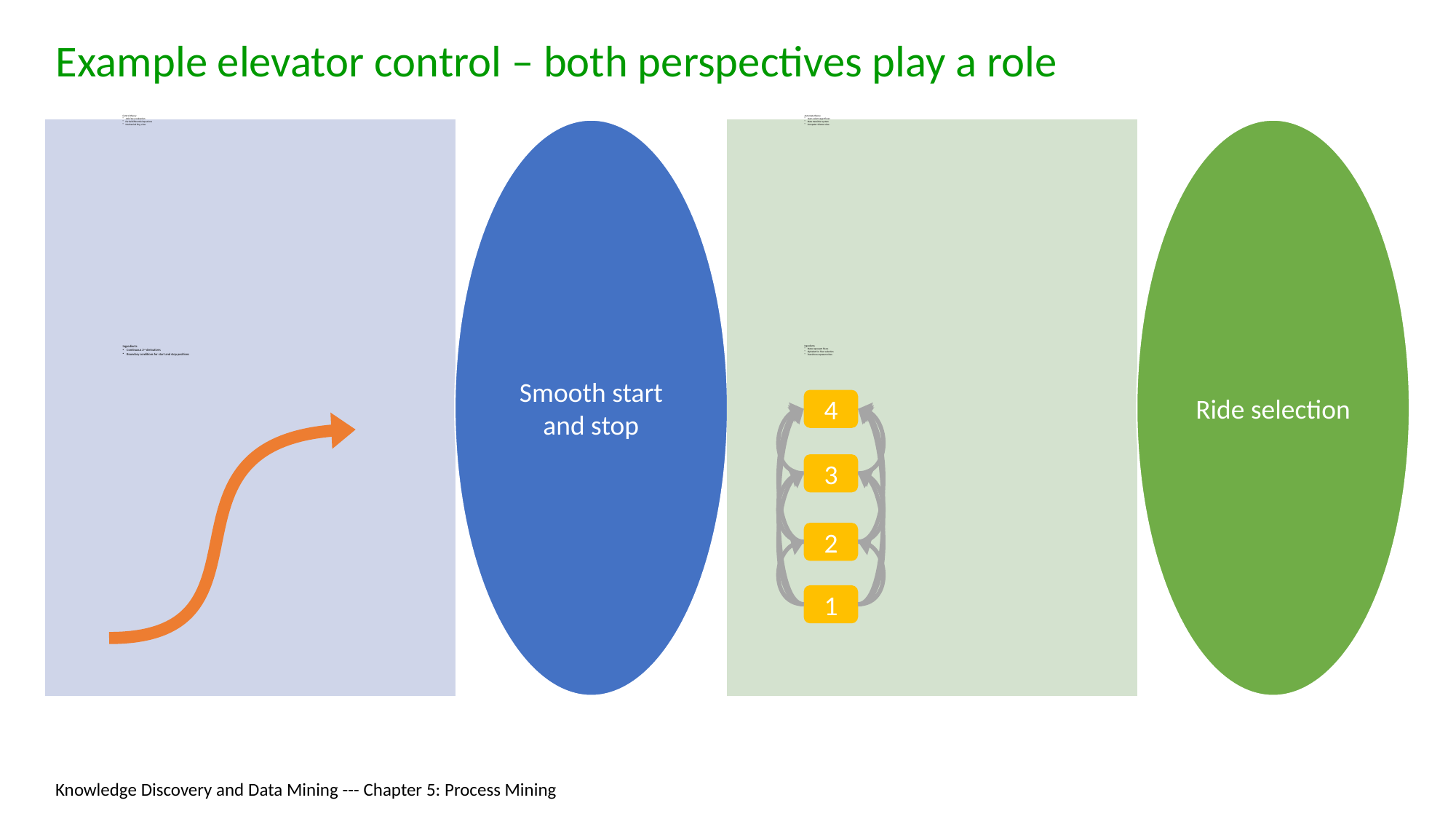

# Example elevator control – both perspectives play a role
Control theory
Continuous 2nd derivatives
Boundary conditions for start and stop positions
Partial differential equations
Smooth start and stop
Ride selection
Automata theory
State transition system
Computer Science view
Ingredients
States represent floors
Alphabet for floor selection
Transitions represent rides
Users select target floors
Jerk-free acceleration
Mechanical Eng. view
Ingredients
4
3
2
1

Knowledge Discovery and Data Mining --- Chapter 5: Process Mining
6